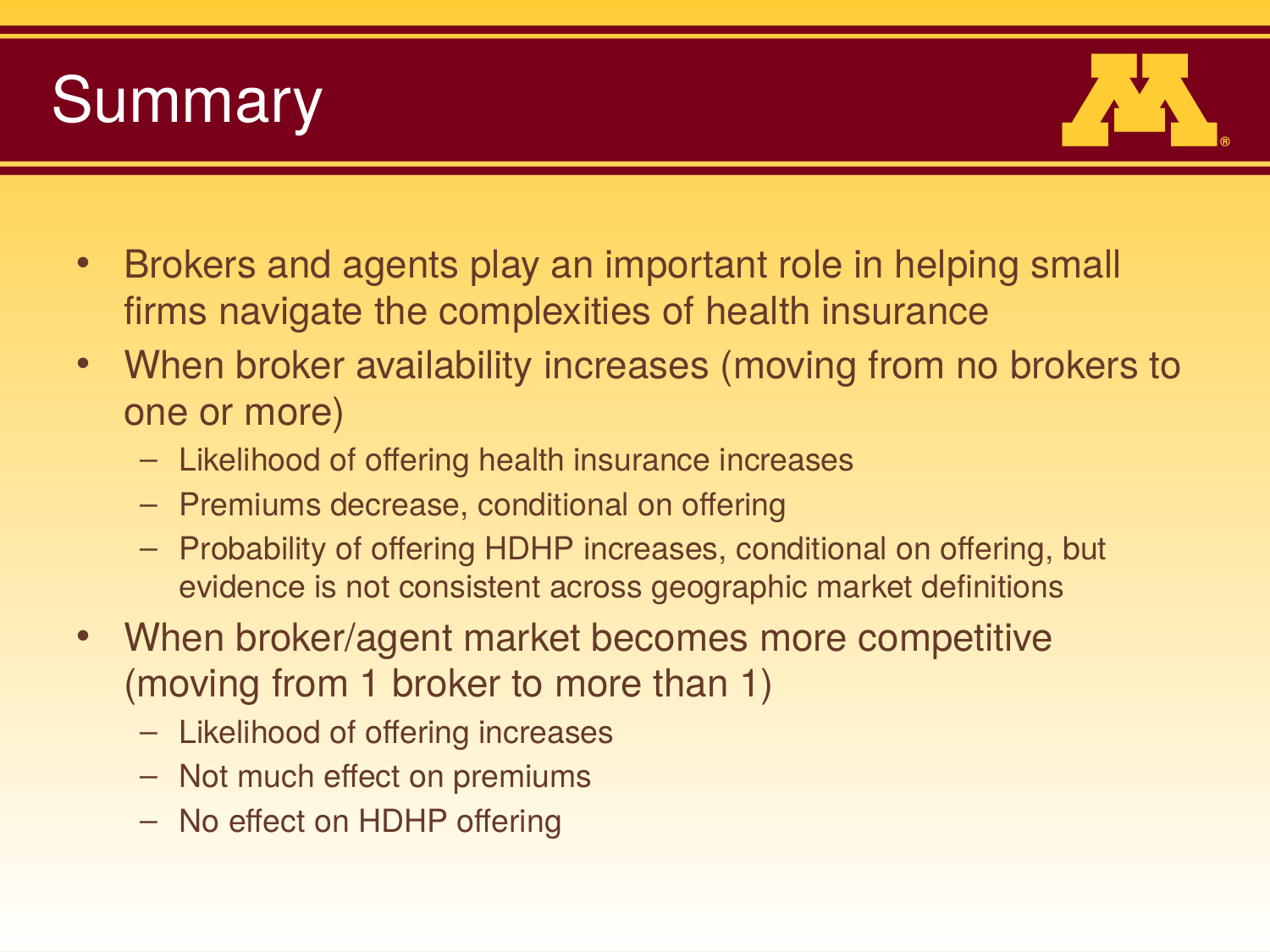

# Summary
Brokers and agents play an important role in helping small firms navigate the complexities of health insurance
When broker availability increases (moving from no brokers to one or more)
Likelihood of offering health insurance increases
Premiums decrease, conditional on offering
Probability of offering HDHP increases, conditional on offering, but evidence is not consistent across geographic market definitions
When broker/agent market becomes more competitive (moving from 1 broker to more than 1)
Likelihood of offering increases
Not much effect on premiums
No effect on HDHP offering